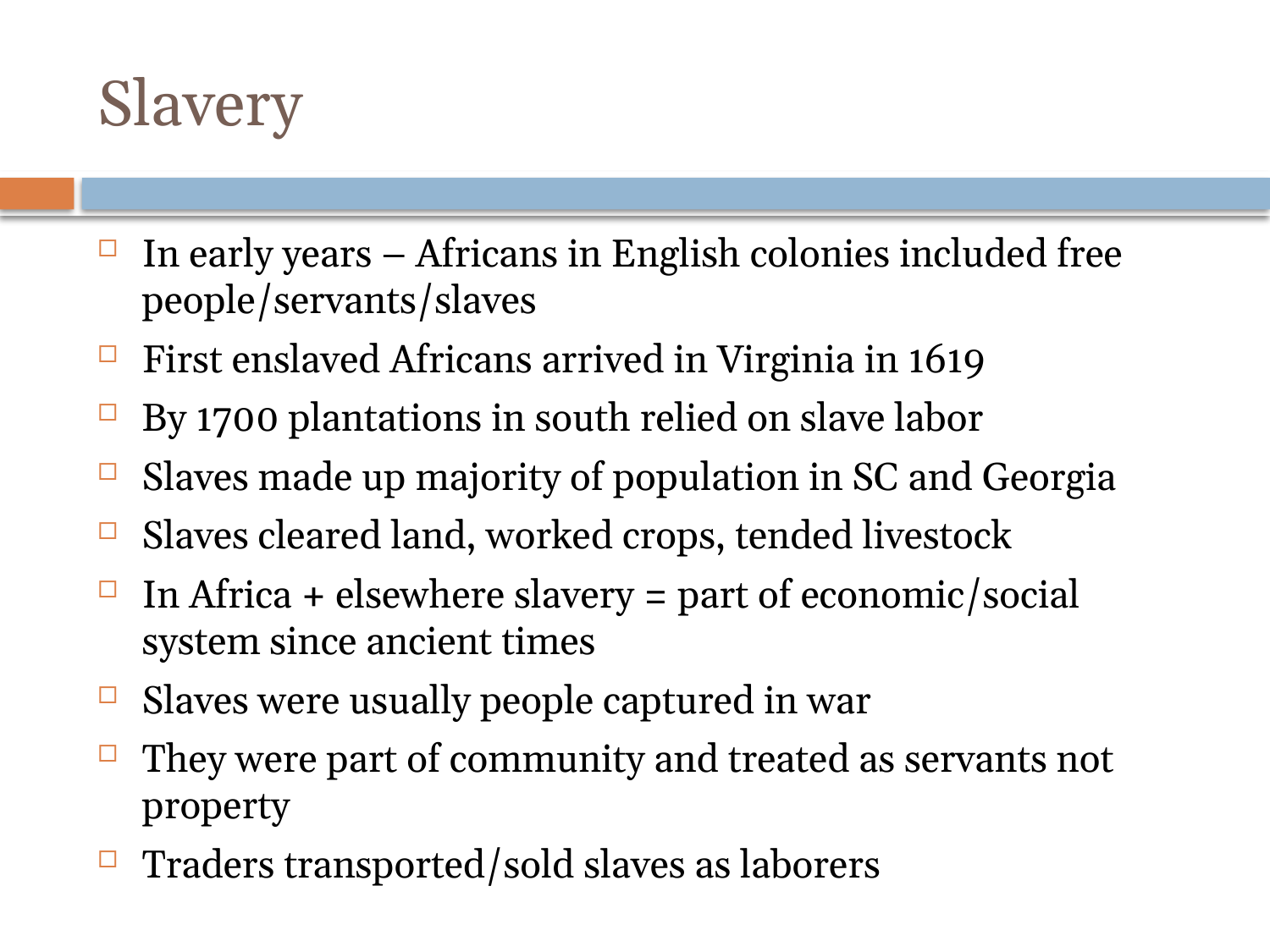

# Slavery
In early years – Africans in English colonies included free people/servants/slaves
First enslaved Africans arrived in Virginia in 1619
By 1700 plantations in south relied on slave labor
Slaves made up majority of population in SC and Georgia
Slaves cleared land, worked crops, tended livestock
In Africa + elsewhere slavery = part of economic/social system since ancient times
Slaves were usually people captured in war
They were part of community and treated as servants not property
Traders transported/sold slaves as laborers